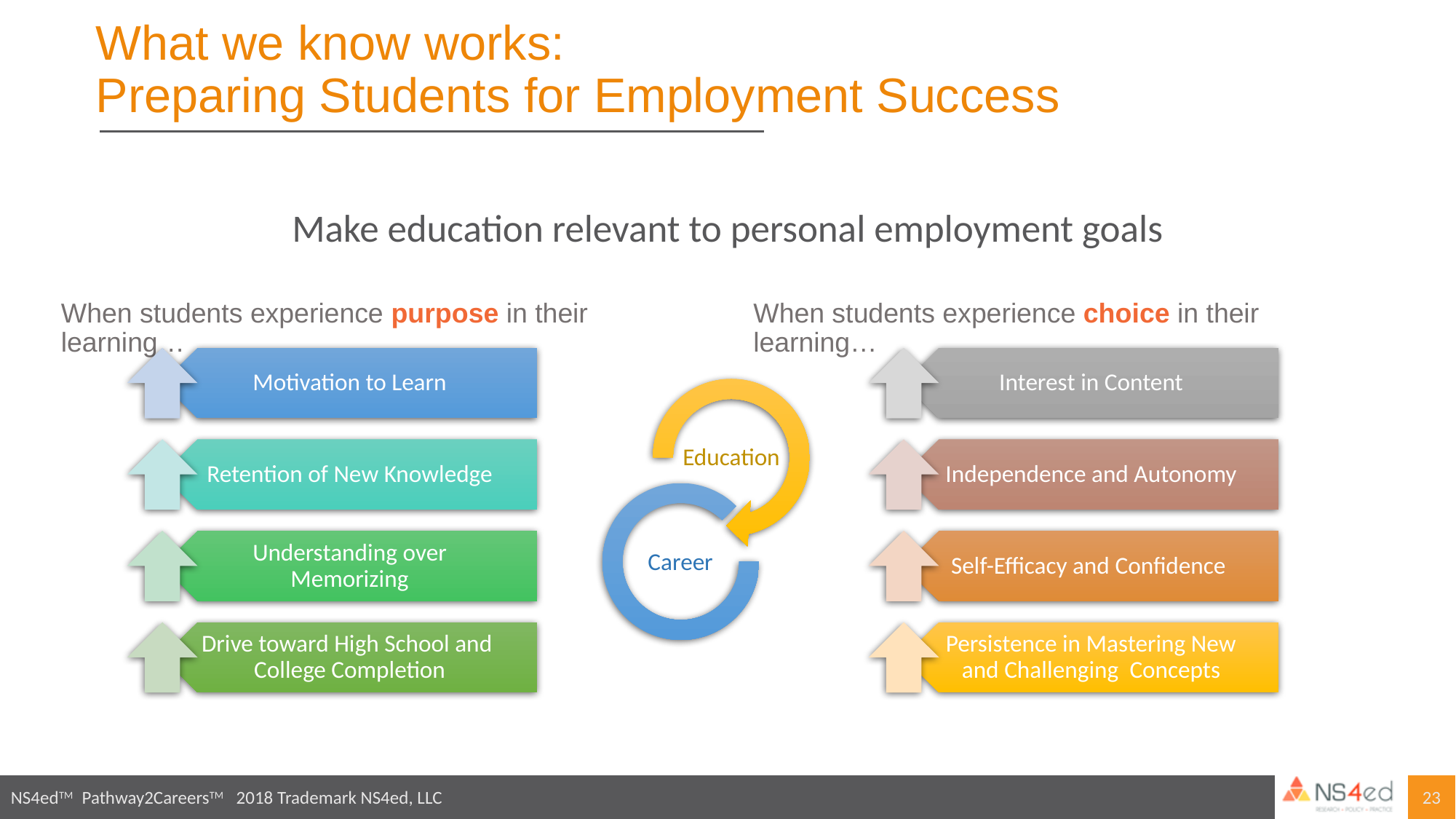

# What we know works: Preparing Students for Employment Success
Make education relevant to personal employment goals

When students experience purpose in their learning…

When students experience choice in their learning…
Motivation to Learn
Retention of New Knowledge
Understanding over Memorizing
Drive toward High School and  College Completion
Education
Career
Interest in Content
Independence and Autonomy
Self-Efficacy and Confidence
Persistence in Mastering New and Challenging  Concepts